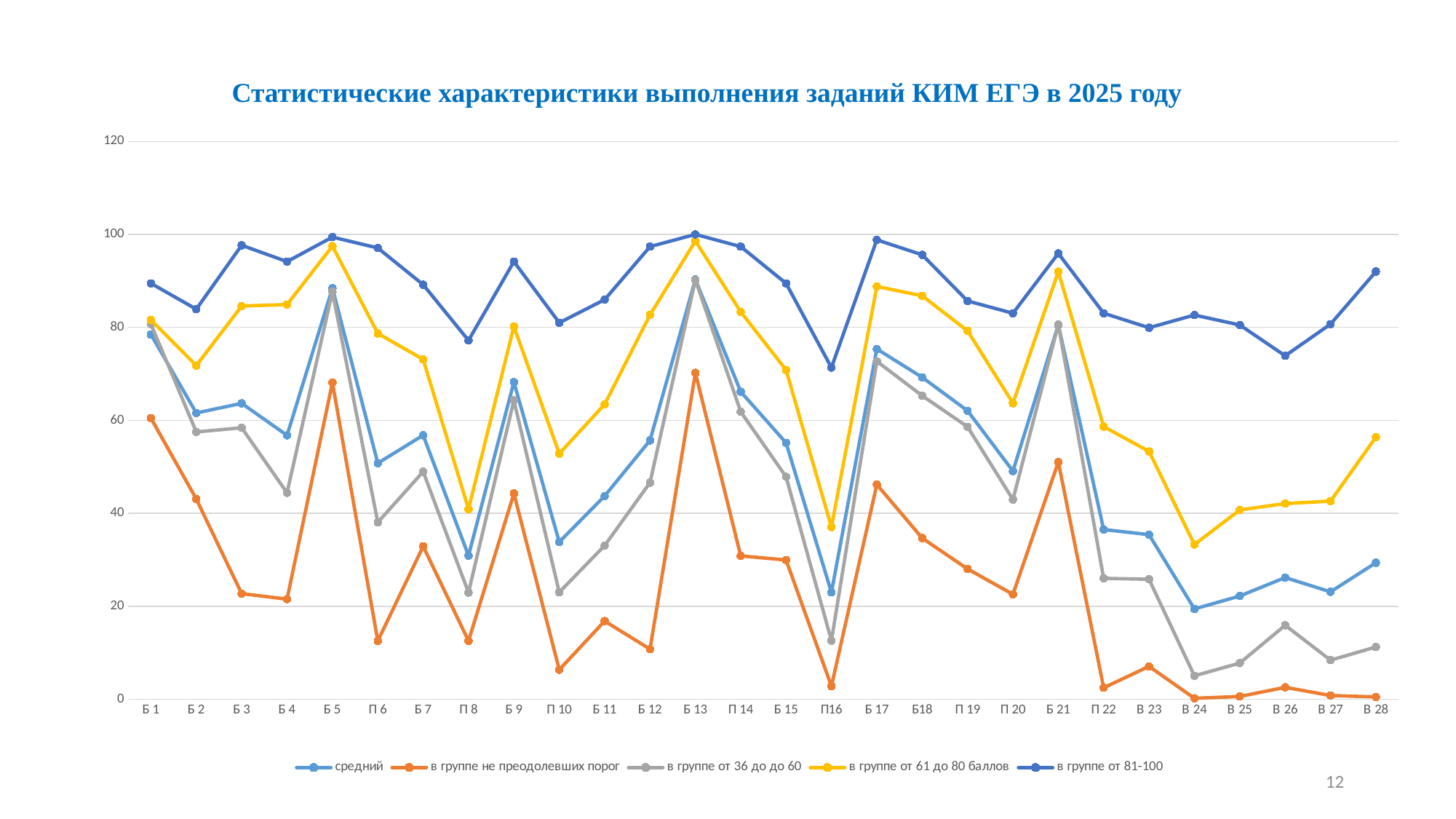

Статистические характеристики выполнения заданий КИМ ЕГЭ в 2025 году

### Chart

| Category | средний | в группе не преодолевших порог | в группе от 36 до до 60 | в группе от 61 до 80 баллов | в группе от 81-100 |
|---|---|---|---|---|---|
| Б 1 | 78.47 | 60.47 | 80.7 | 81.6 | 89.47 |
| Б 2 | 61.58 | 43.07 | 57.5 | 71.78 | 83.92 |
| Б 3 | 63.65 | 22.71 | 58.4 | 84.59 | 97.66 |
| Б 4 | 56.76 | 21.53 | 44.4 | 84.91 | 94.15 |
| Б 5 | 88.44 | 68.14 | 87.7 | 97.48 | 99.42 |
| П 6 | 50.77 | 12.54 | 38.05 | 78.69 | 97.08 |
| Б 7 | 56.78 | 32.89 | 48.95 | 73.11 | 89.18 |
| П 8 | 30.89 | 12.54 | 22.95 | 40.88 | 77.19 |
| Б 9 | 68.22 | 44.25 | 64.3 | 80.19 | 94.15 |
| П 10 | 33.83 | 6.34 | 23.0 | 52.83 | 80.99 |
| Б 11 | 43.71 | 16.81 | 33.05 | 63.44 | 85.96 |
| Б 12 | 55.68 | 10.77 | 46.6 | 82.7 | 97.37 |
| Б 13 | 90.31 | 70.21 | 90.2 | 98.58 | 100.0 |
| П 14 | 66.15 | 30.83 | 61.85 | 83.33 | 97.37 |
| Б 15 | 55.15 | 29.94 | 47.85 | 70.83 | 89.47 |
| П16 | 22.97 | 2.8 | 12.6 | 37.03 | 71.35 |
| Б 17 | 75.35 | 46.17 | 72.7 | 88.79 | 98.83 |
| Б18 | 69.25 | 34.66 | 65.3 | 86.79 | 95.61 |
| П 19 | 62.05 | 28.02 | 58.6 | 79.25 | 85.67 |
| П 20 | 49.07 | 22.57 | 42.95 | 63.68 | 83.04 |
| Б 21 | 80.52 | 51.03 | 80.6 | 91.98 | 95.91 |
| П 22 | 36.5 | 2.46 | 26.0 | 58.65 | 83.04 |
| В 23 | 35.4 | 7.06 | 25.8 | 53.3 | 79.92 |
| В 24 | 19.42 | 0.2 | 5.03 | 33.27 | 82.65 |
| В 25 | 22.2 | 0.59 | 7.77 | 40.72 | 80.51 |
| В 26 | 26.17 | 2.56 | 15.9 | 42.09 | 73.88 |
| В 27 | 23.1 | 0.79 | 8.4 | 42.61 | 80.7 |
| В 28 | 29.36 | 0.49 | 11.23 | 56.39 | 92.01 |
12